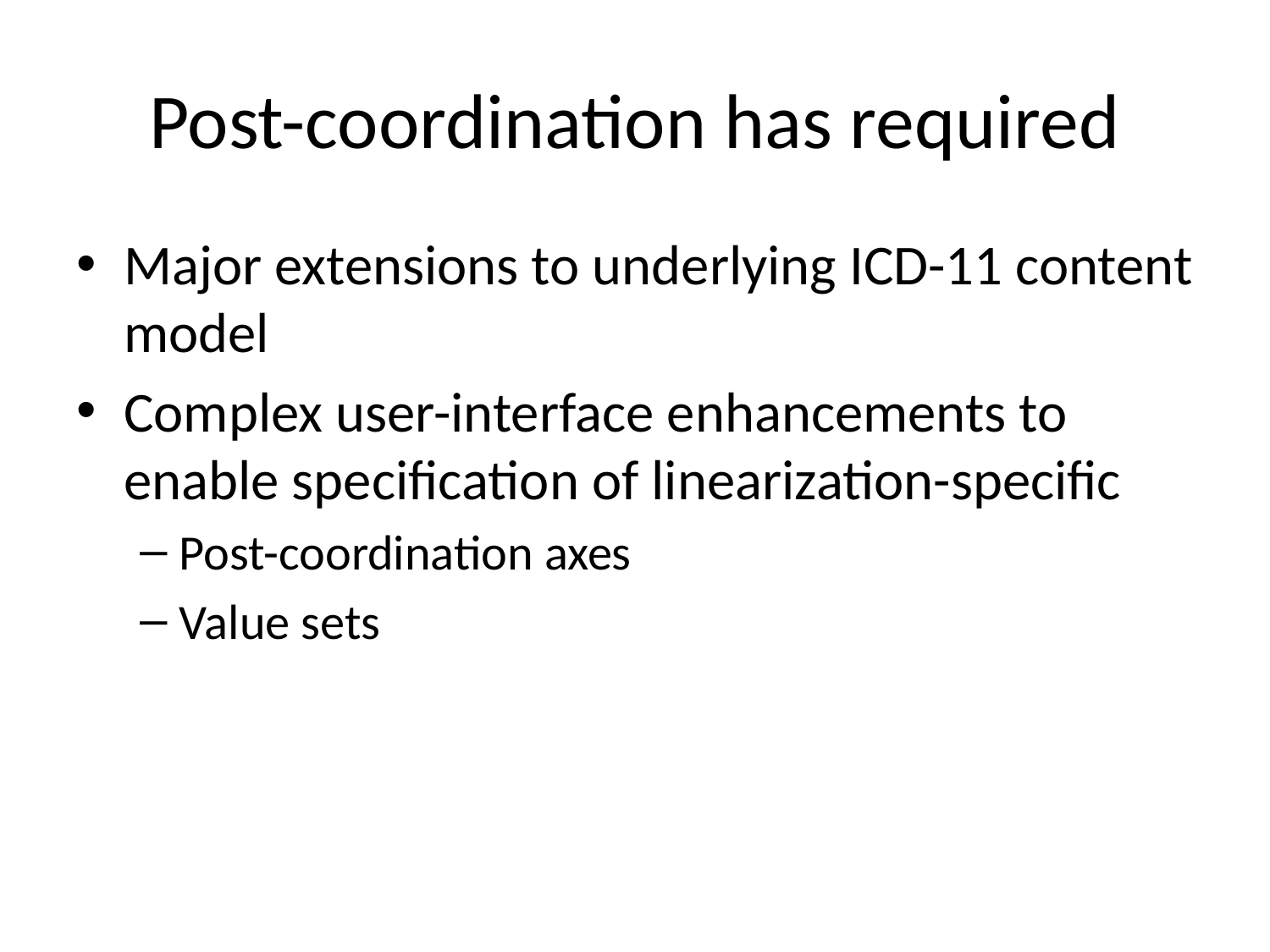

# Post-coordination has required
Major extensions to underlying ICD-11 content model
Complex user-interface enhancements to enable specification of linearization-specific
Post-coordination axes
Value sets